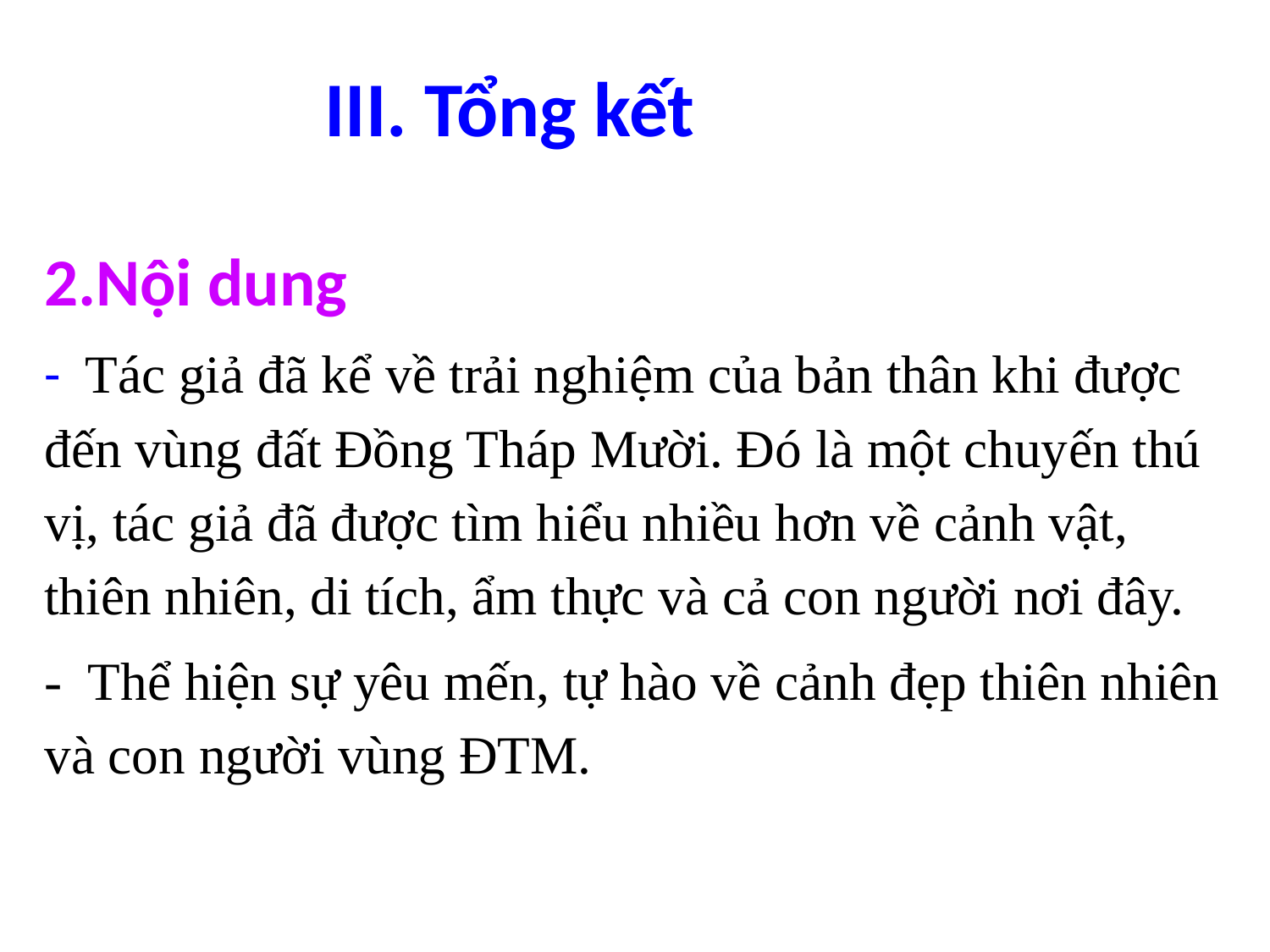

# III. Tổng kết
2.Nội dung
-  Tác giả đã kể về trải nghiệm của bản thân khi được đến vùng đất Đồng Tháp Mười. Đó là một chuyến thú vị, tác giả đã được tìm hiểu nhiều hơn về cảnh vật, thiên nhiên, di tích, ẩm thực và cả con người nơi đây.
-  Thể hiện sự yêu mến, tự hào về cảnh đẹp thiên nhiên và con người vùng ĐTM.